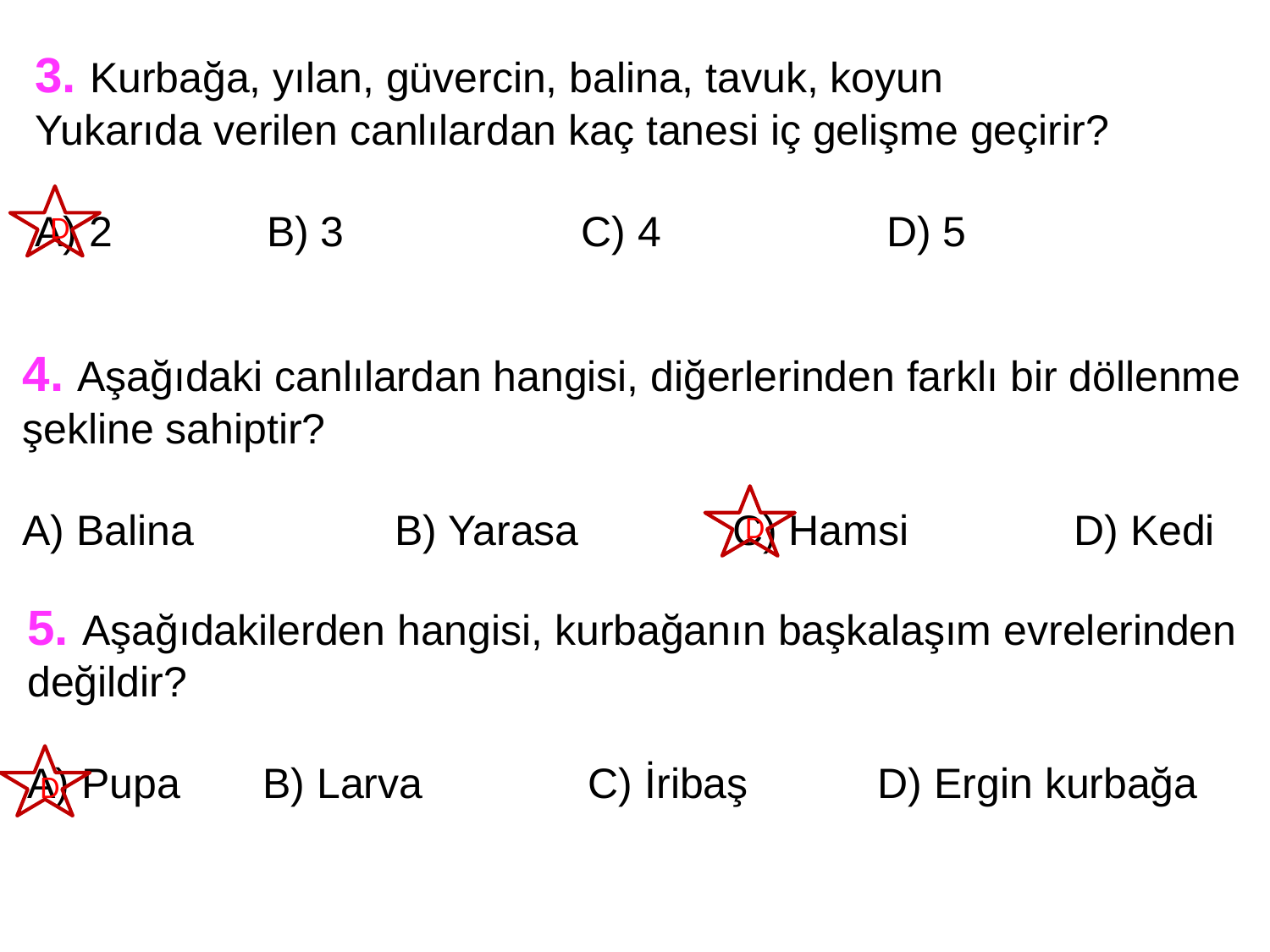

3. Kurbağa, yılan, güvercin, balina, tavuk, koyun
Yukarıda verilen canlılardan kaç tanesi iç gelişme geçirir?

A) 2             B) 3                    C) 4                   D) 5
D
4. Aşağıdaki canlılardan hangisi, diğerlerinden farklı bir döllenme şekline sahiptir?

A) Balina                 B) Yarasa             C) Hamsi              D) Kedi
D
5. Aşağıdakilerden hangisi, kurbağanın başkalaşım evrelerinden değildir?

A) Pupa       B) Larva              C) İribaş           D) Ergin kurbağa
D